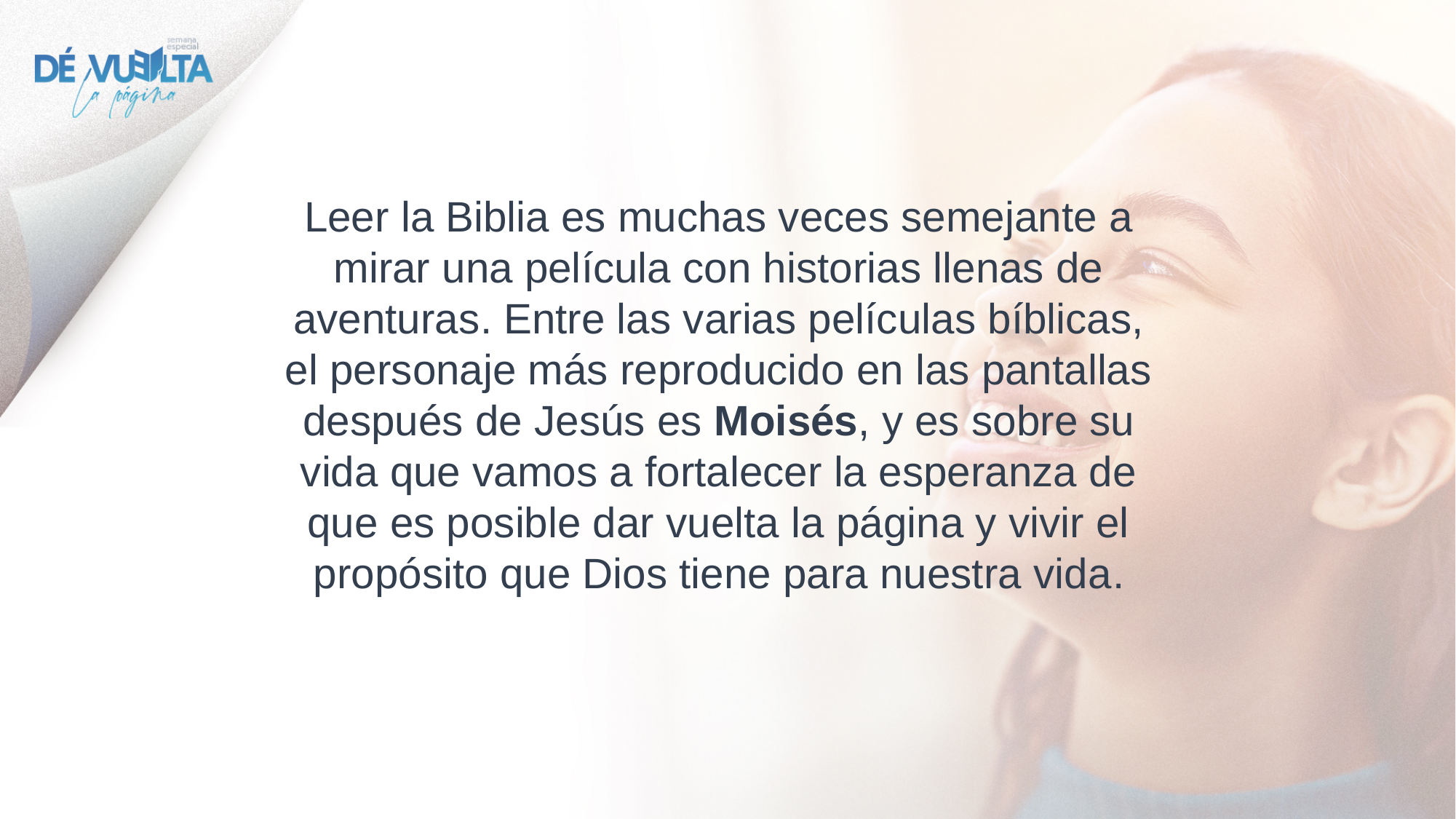

Leer la Biblia es muchas veces semejante a mirar una película con historias llenas de aventuras. Entre las varias películas bíblicas, el personaje más reproducido en las pantallas después de Jesús es Moisés, y es sobre su vida que vamos a fortalecer la esperanza de que es posible dar vuelta la página y vivir el propósito que Dios tiene para nuestra vida.